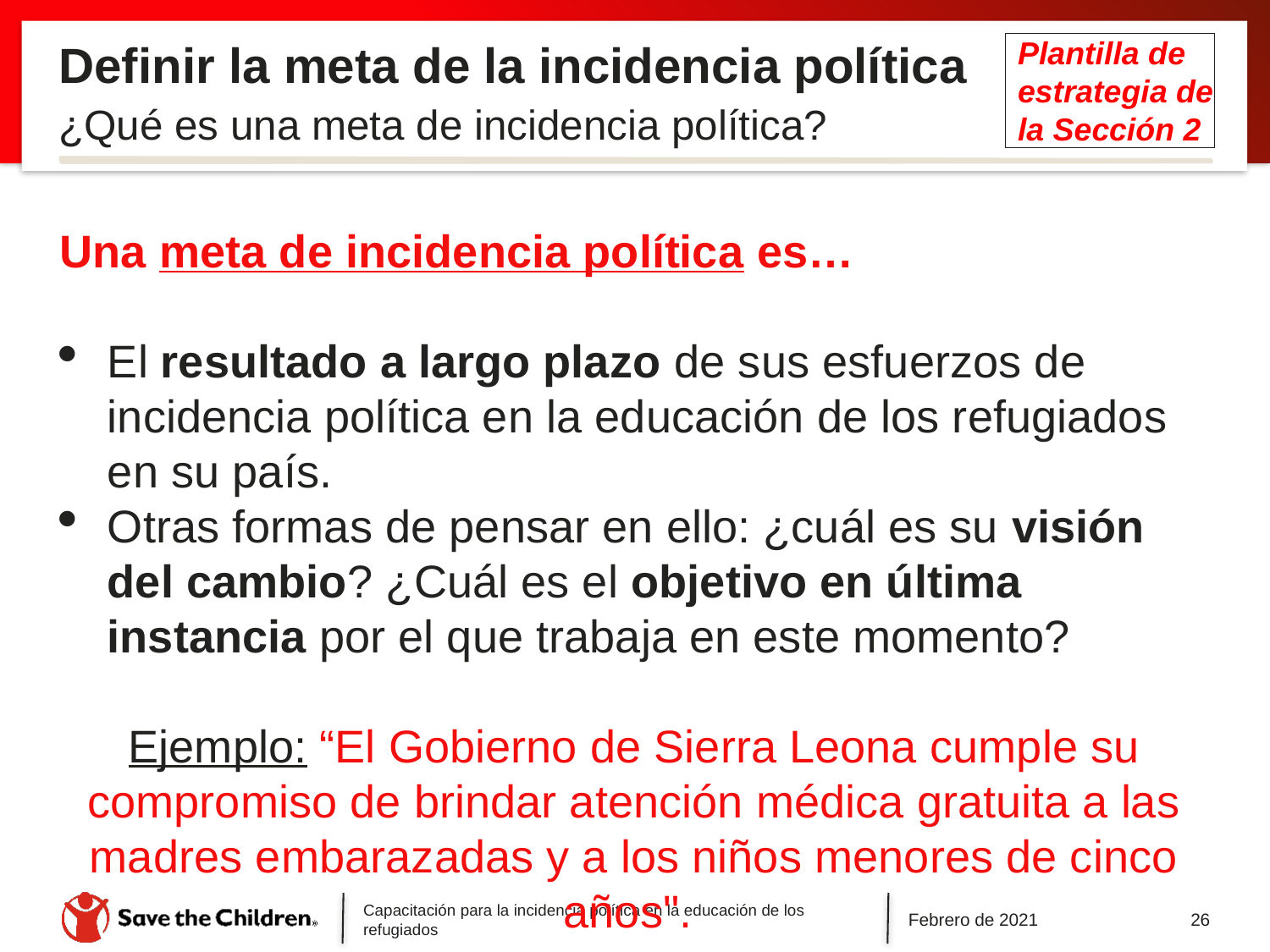

# Definir la meta de la incidencia política
Plantilla de estrategia de la Sección 2
¿Qué es una meta de incidencia política?
Una meta de incidencia política es…

El resultado a largo plazo de sus esfuerzos de incidencia política en la educación de los refugiados en su país.
Otras formas de pensar en ello: ¿cuál es su visión del cambio? ¿Cuál es el objetivo en última instancia por el que trabaja en este momento?

Ejemplo: “El Gobierno de Sierra Leona cumple su compromiso de brindar atención médica gratuita a las madres embarazadas y a los niños menores de cinco años".
Capacitación para la incidencia política en la educación de los refugiados
Febrero de 2021
26